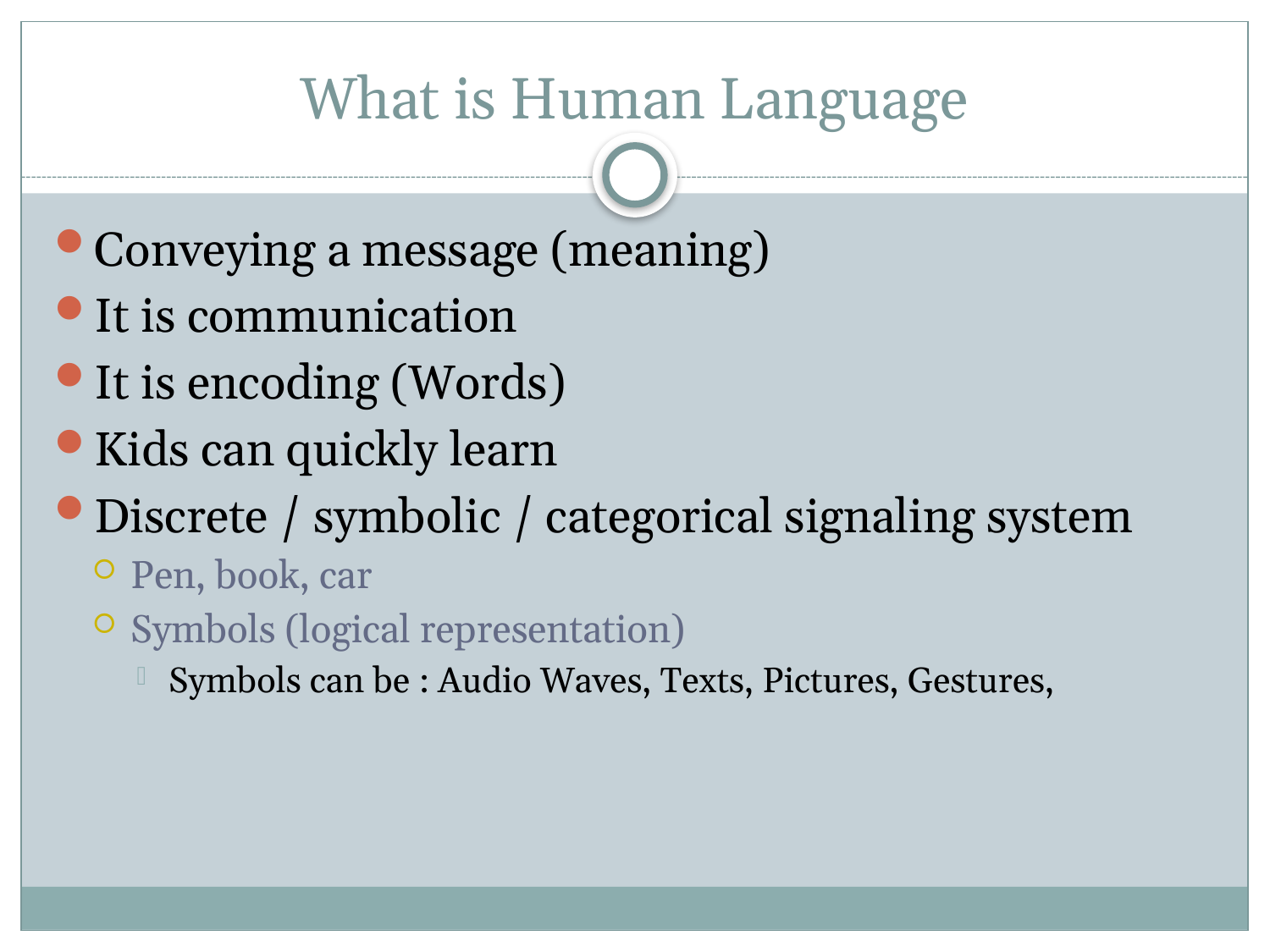

# What is Human Language
Conveying a message (meaning)
It is communication
It is encoding (Words)
Kids can quickly learn
Discrete / symbolic / categorical signaling system
Pen, book, car
Symbols (logical representation)
Symbols can be : Audio Waves, Texts, Pictures, Gestures,